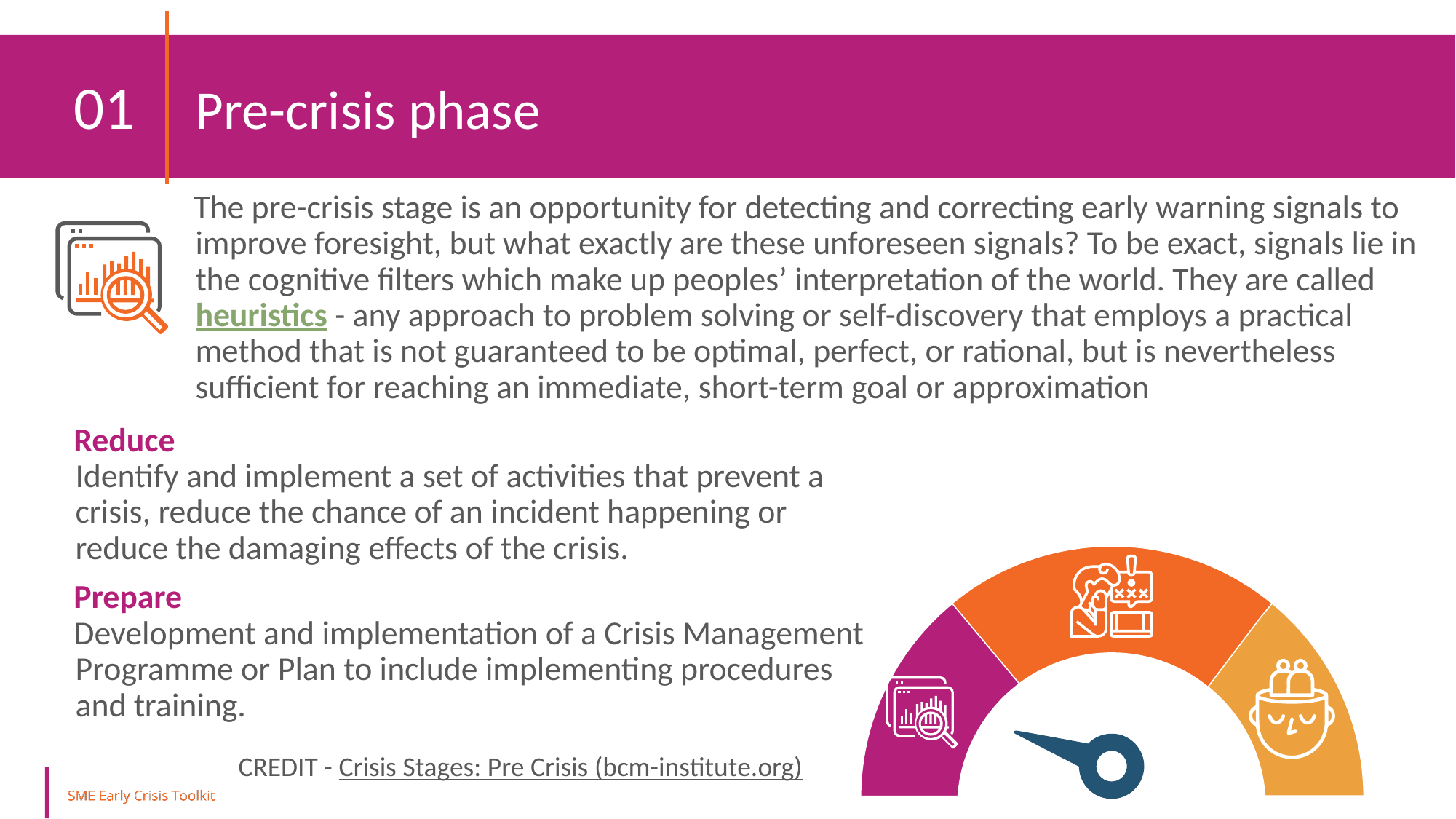

01 	 Pre-crisis phase

The pre-crisis stage is an opportunity for detecting and correcting early warning signals to improve foresight, but what exactly are these unforeseen signals? To be exact, signals lie in the cognitive filters which make up peoples’ interpretation of the world. They are called heuristics - any approach to problem solving or self-discovery that employs a practical method that is not guaranteed to be optimal, perfect, or rational, but is nevertheless sufficient for reaching an immediate, short-term goal or approximation

Reduce
Identify and implement a set of activities that prevent a crisis, reduce the chance of an incident happening or reduce the damaging effects of the crisis.

Prepare
Development and implementation of a Crisis Management Programme or Plan to include implementing procedures and training.

CREDIT - Crisis Stages: Pre Crisis (bcm-institute.org)